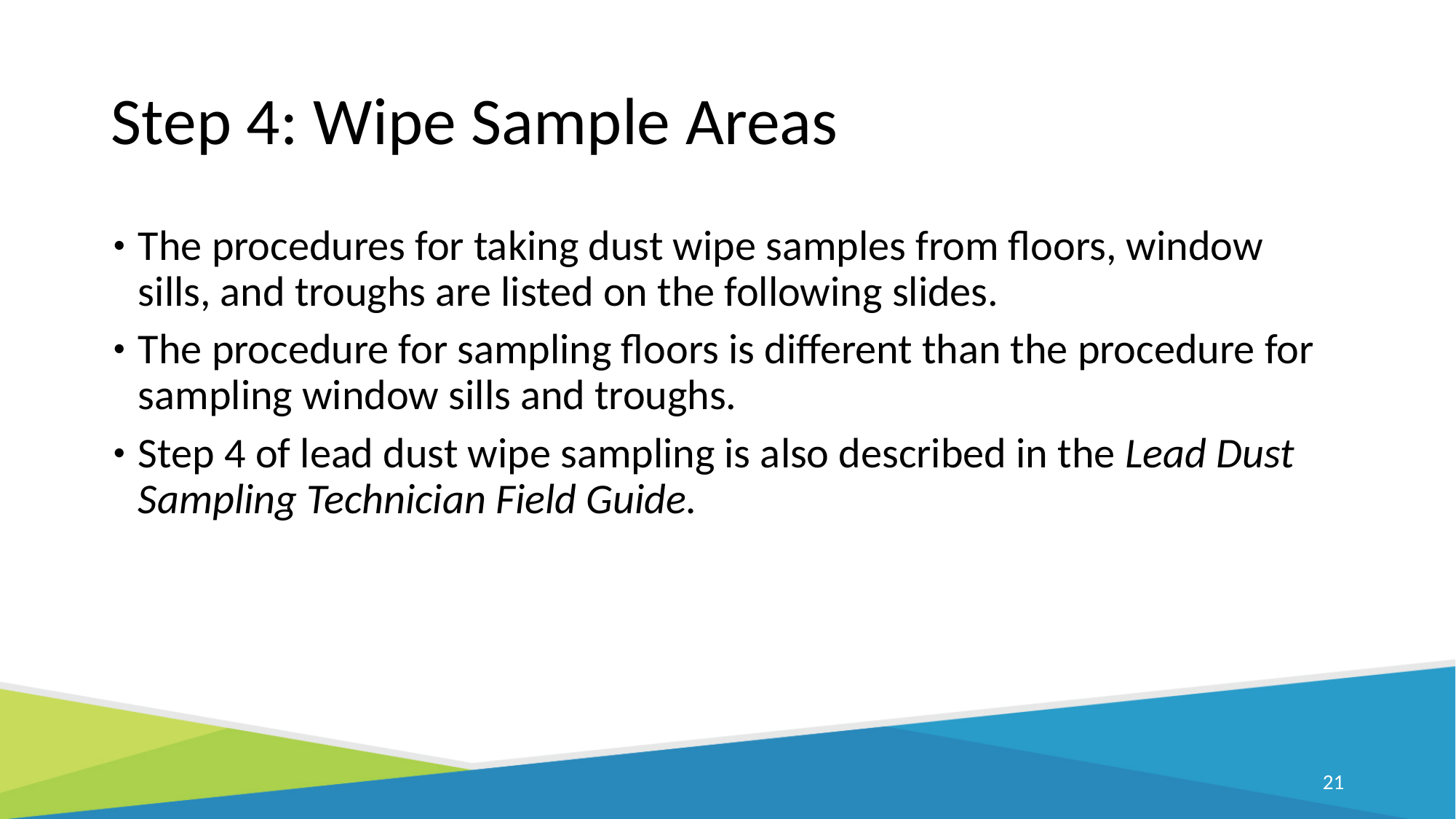

# Step 4: Wipe Sample Areas
The procedures for taking dust wipe samples from floors, window sills, and troughs are listed on the following slides.
The procedure for sampling floors is different than the procedure for sampling window sills and troughs.
Step 4 of lead dust wipe sampling is also described in the Lead Dust Sampling Technician Field Guide.

21